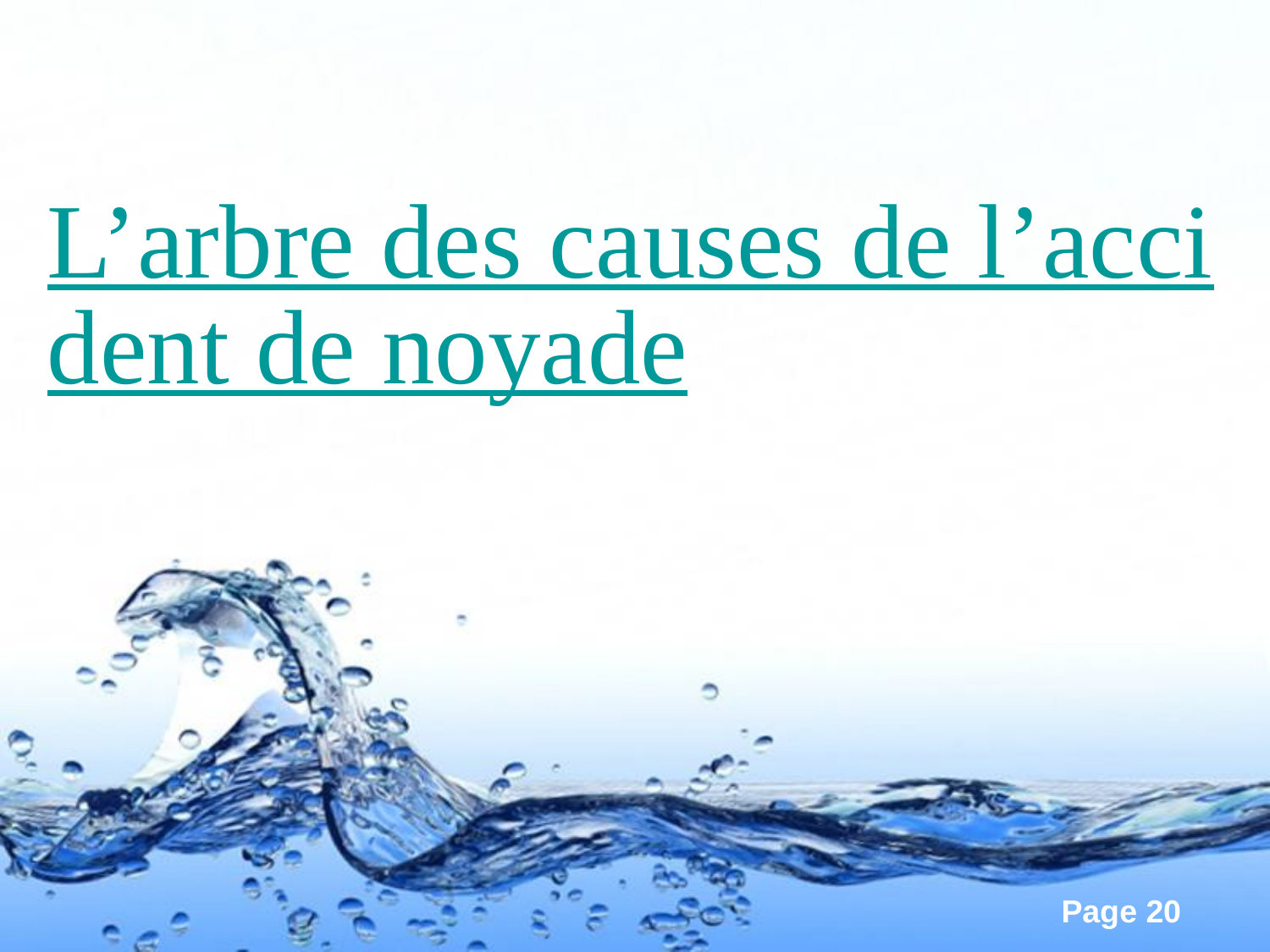

# L’arbre des causes de l’accident de noyade